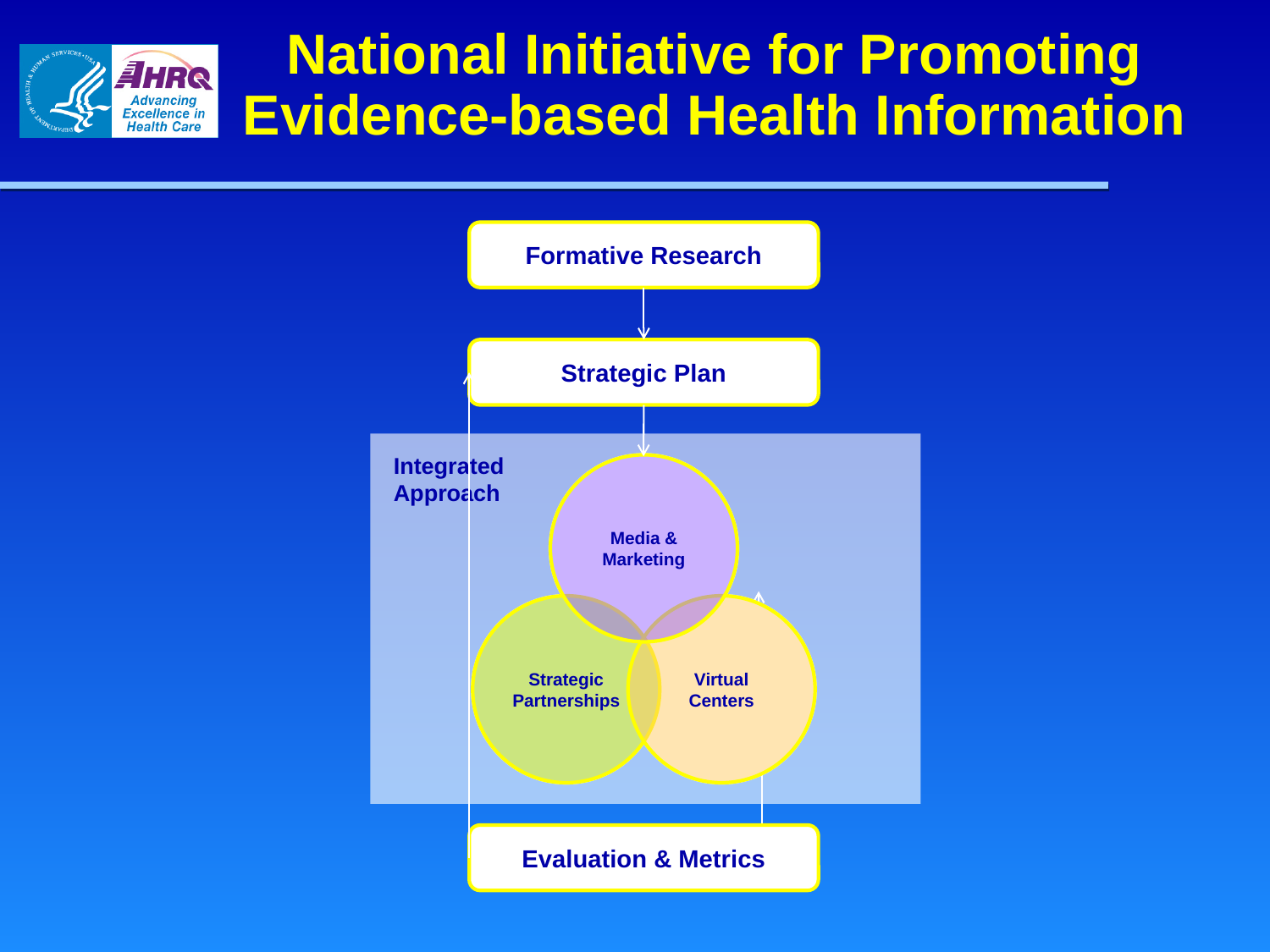

National Initiative for Promoting Evidence-based Health Information
Formative Research
Strategic Plan

Integrated Approach

Media & Marketing

Strategic Partnerships

Virtual Centers
Evaluation & Metrics